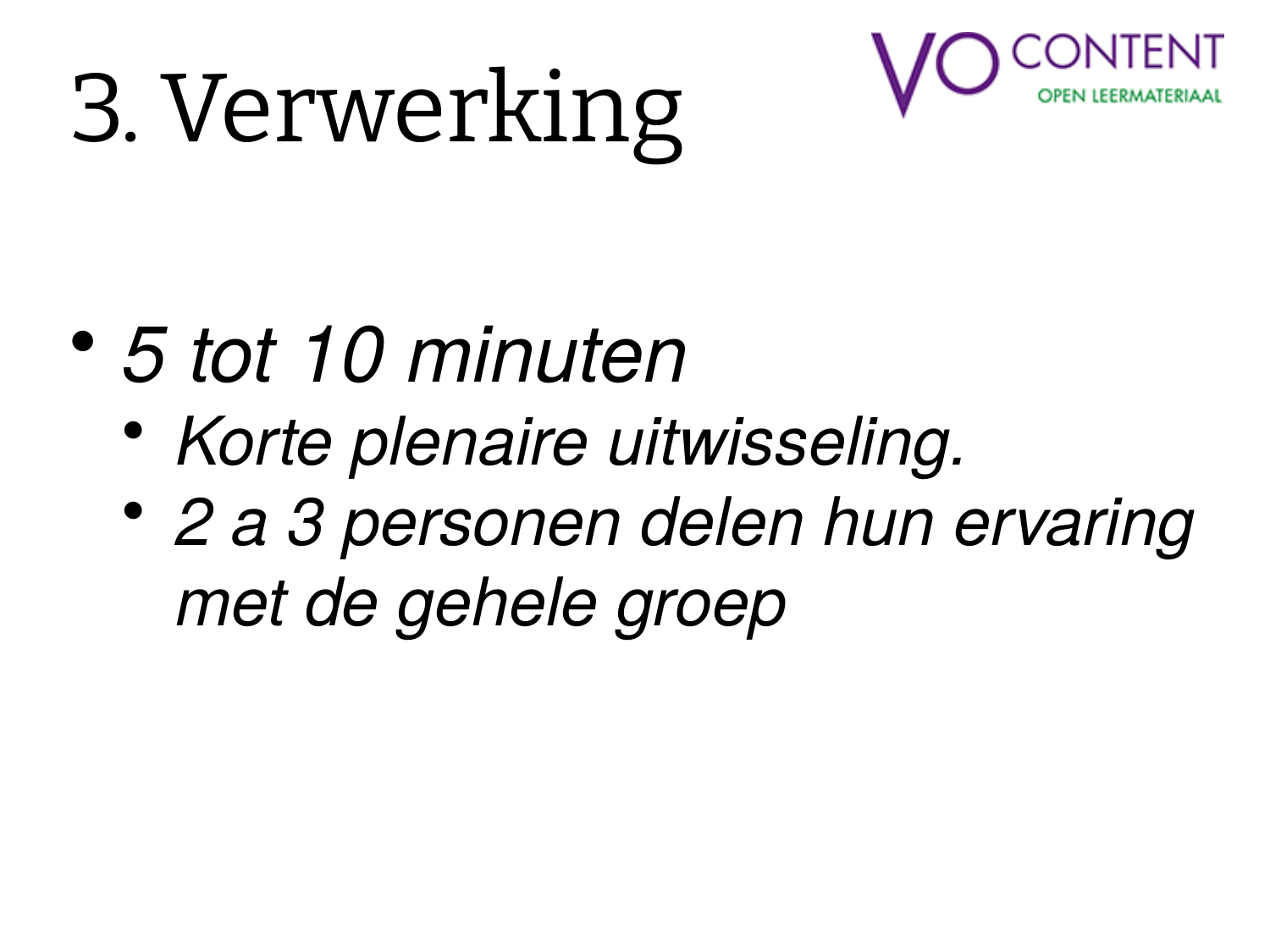

# 3. Verwerking

5 tot 10 minuten
Korte plenaire uitwisseling.
2 a 3 personen delen hun ervaring met de gehele groep